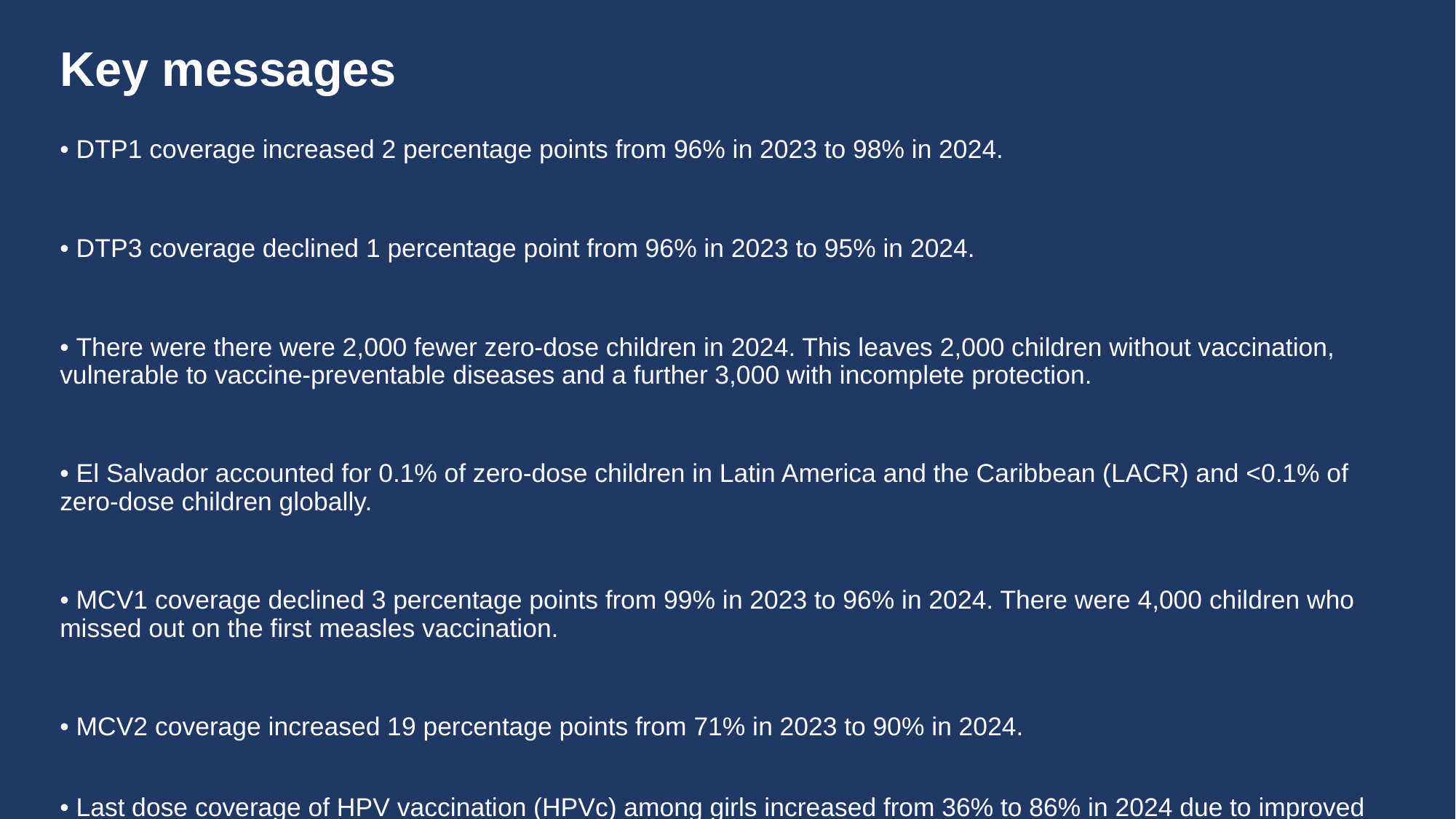

# Key messages
• DTP1 coverage increased 2 percentage points from 96% in 2023 to 98% in 2024.

• DTP3 coverage declined 1 percentage point from 96% in 2023 to 95% in 2024.

• There were there were 2,000 fewer zero-dose children in 2024. This leaves 2,000 children without vaccination, vulnerable to vaccine-preventable diseases and a further 3,000 with incomplete protection.

• El Salvador accounted for 0.1% of zero-dose children in Latin America and the Caribbean (LACR) and <0.1% of zero-dose children globally.

• MCV1 coverage declined 3 percentage points from 99% in 2023 to 96% in 2024. There were 4,000 children who missed out on the first measles vaccination.

• MCV2 coverage increased 19 percentage points from 71% in 2023 to 90% in 2024.

• Last dose coverage of HPV vaccination (HPVc) among girls increased from 36% to 86% in 2024 due to improved programme performance.